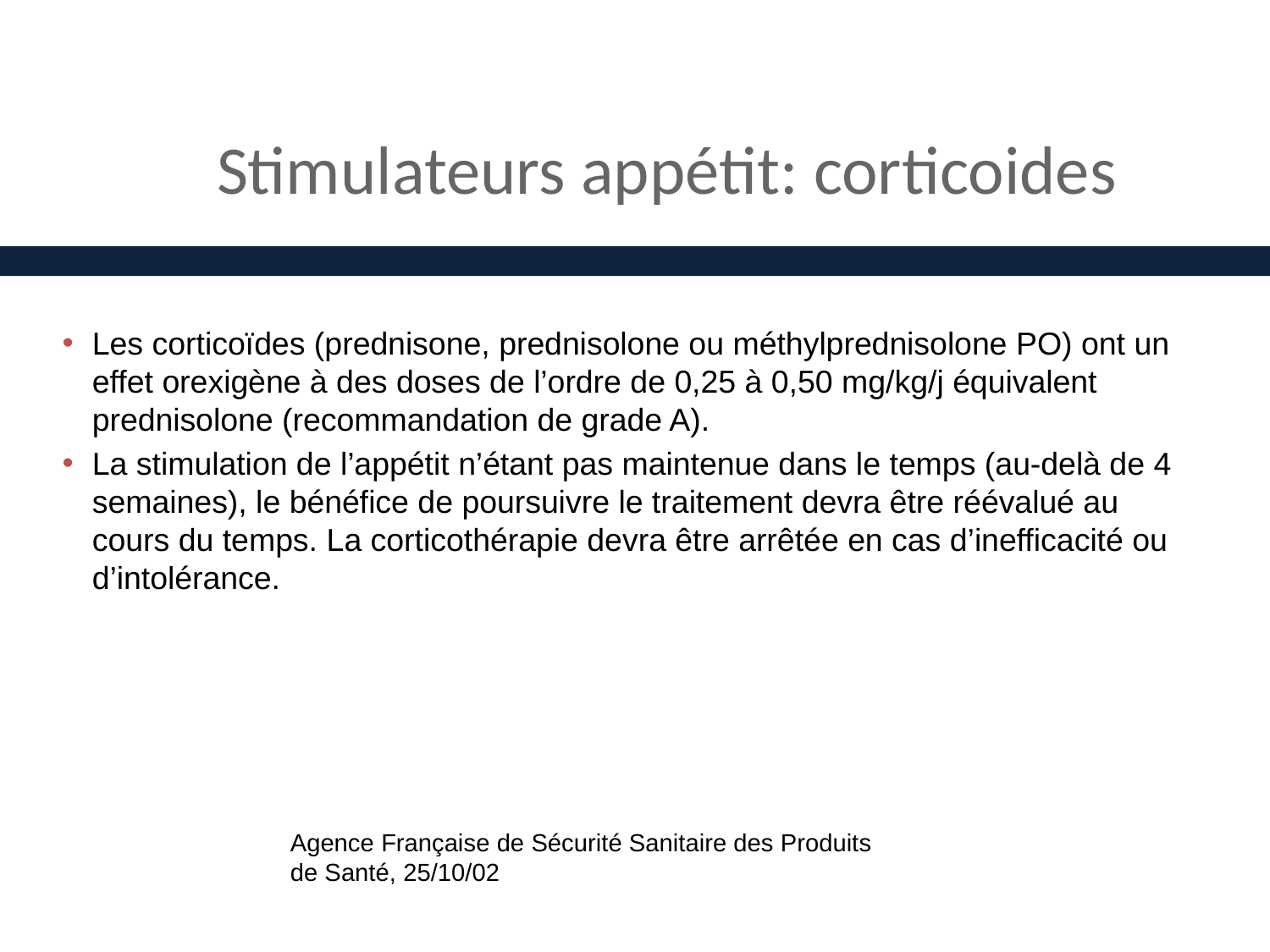

# Stimulateurs appétit: corticoides

Les corticoïdes (prednisone, prednisolone ou méthylprednisolone PO) ont un effet orexigène à des doses de l’ordre de 0,25 à 0,50 mg/kg/j équivalent prednisolone (recommandation de grade A).
La stimulation de l’appétit n’étant pas maintenue dans le temps (au-delà de 4 semaines), le bénéfice de poursuivre le traitement devra être réévalué au cours du temps. La corticothérapie devra être arrêtée en cas d’inefficacité ou d’intolérance.
Agence Française de Sécurité Sanitaire des Produits de Santé, 25/10/02